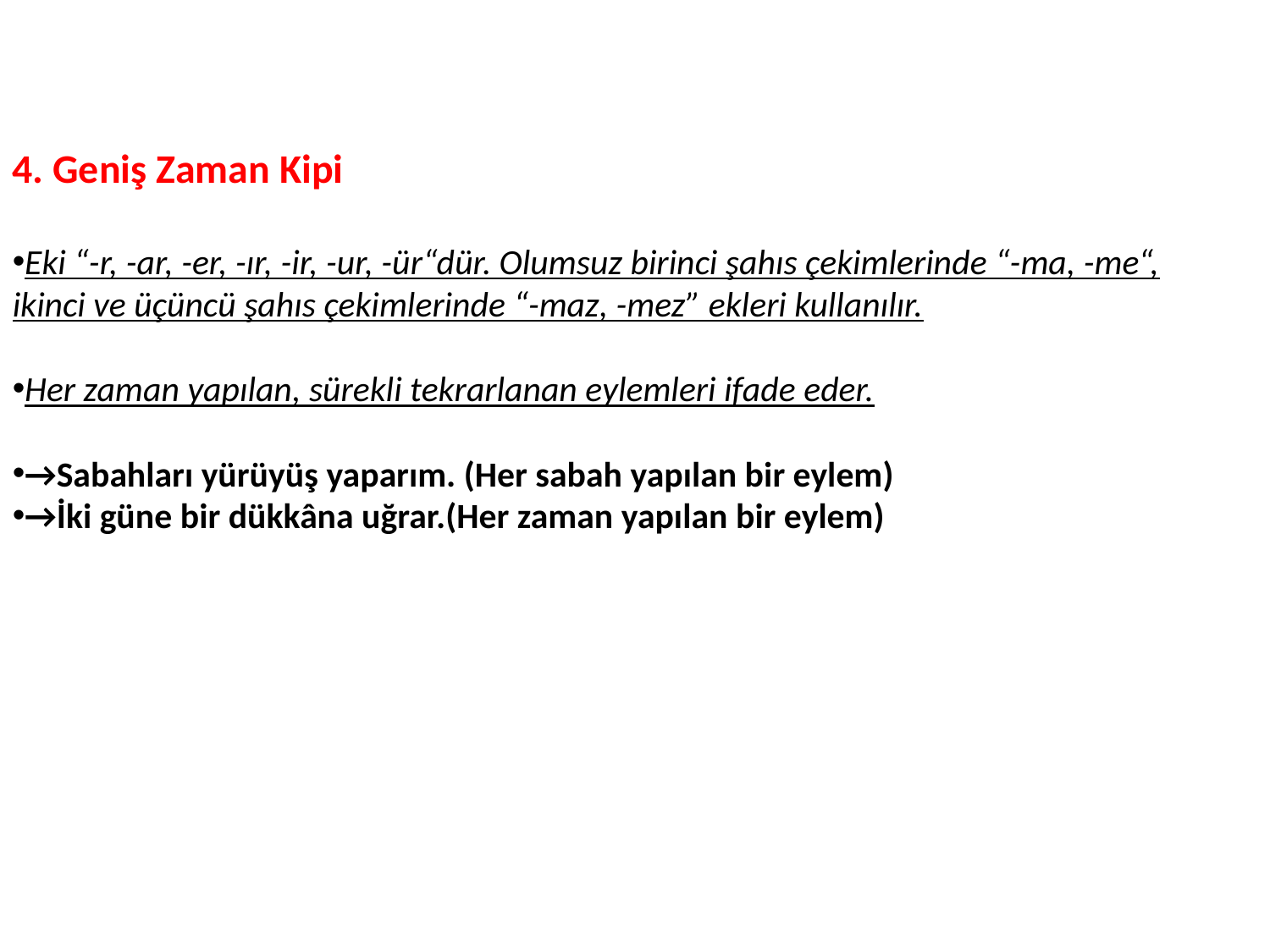

4. Geniş Zaman Kipi

Eki “-r, -ar, -er, -ır, -ir, -ur, -ür“dür. Olumsuz birinci şahıs çekimlerinde “-ma, -me“, ikinci ve üçüncü şahıs çekimlerinde “-maz, -mez” ekleri kullanılır.

Her zaman yapılan, sürekli tekrarlanan eylemleri ifade eder.

→Sabahları yürüyüş yaparım. (Her sabah yapılan bir eylem)
→İki güne bir dükkâna uğrar.(Her zaman yapılan bir eylem)